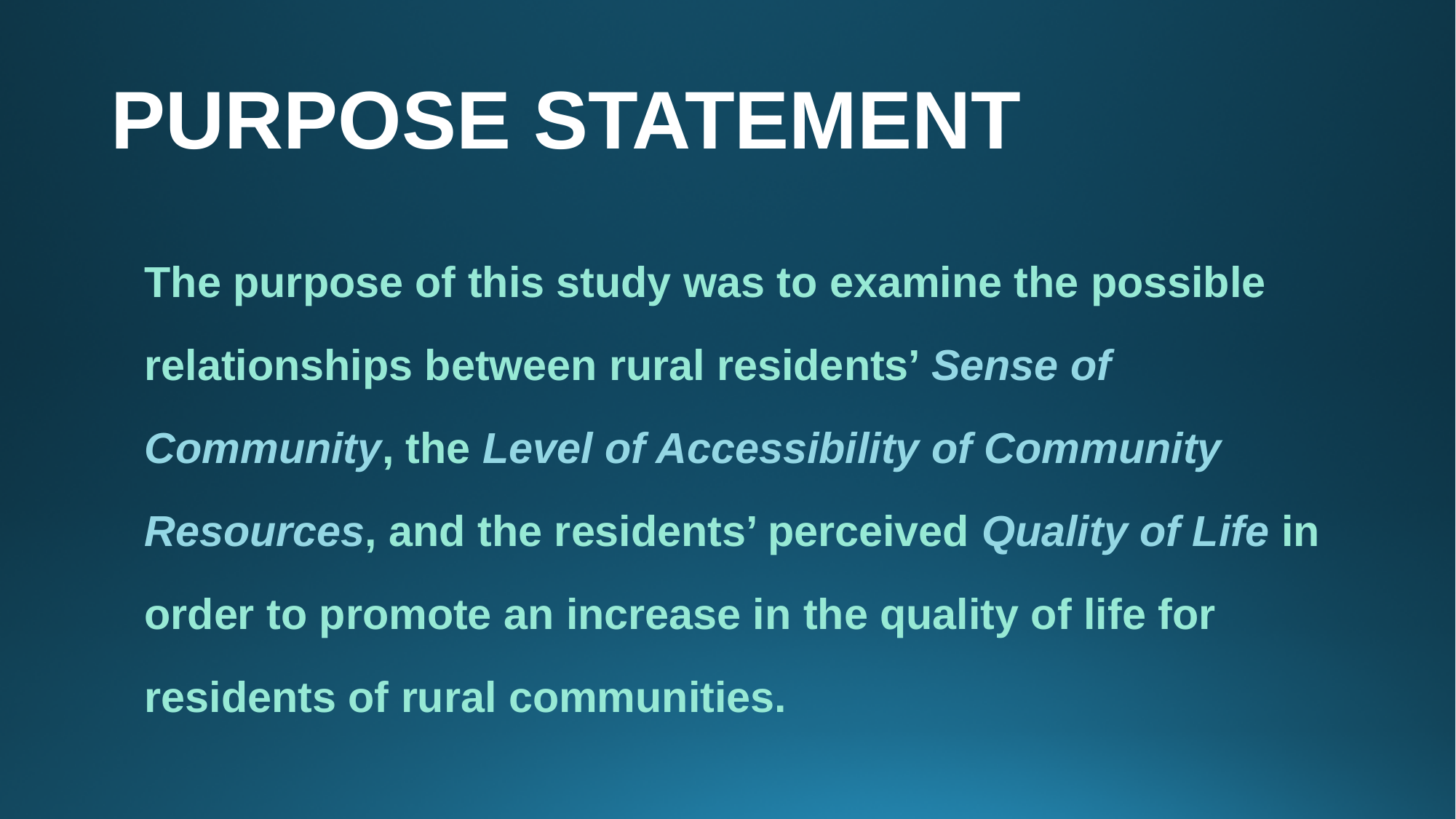

# PURPOSE STATEMENT
The purpose of this study was to examine the possible relationships between rural residents’ Sense of Community, the Level of Accessibility of Community Resources, and the residents’ perceived Quality of Life in order to promote an increase in the quality of life for residents of rural communities.